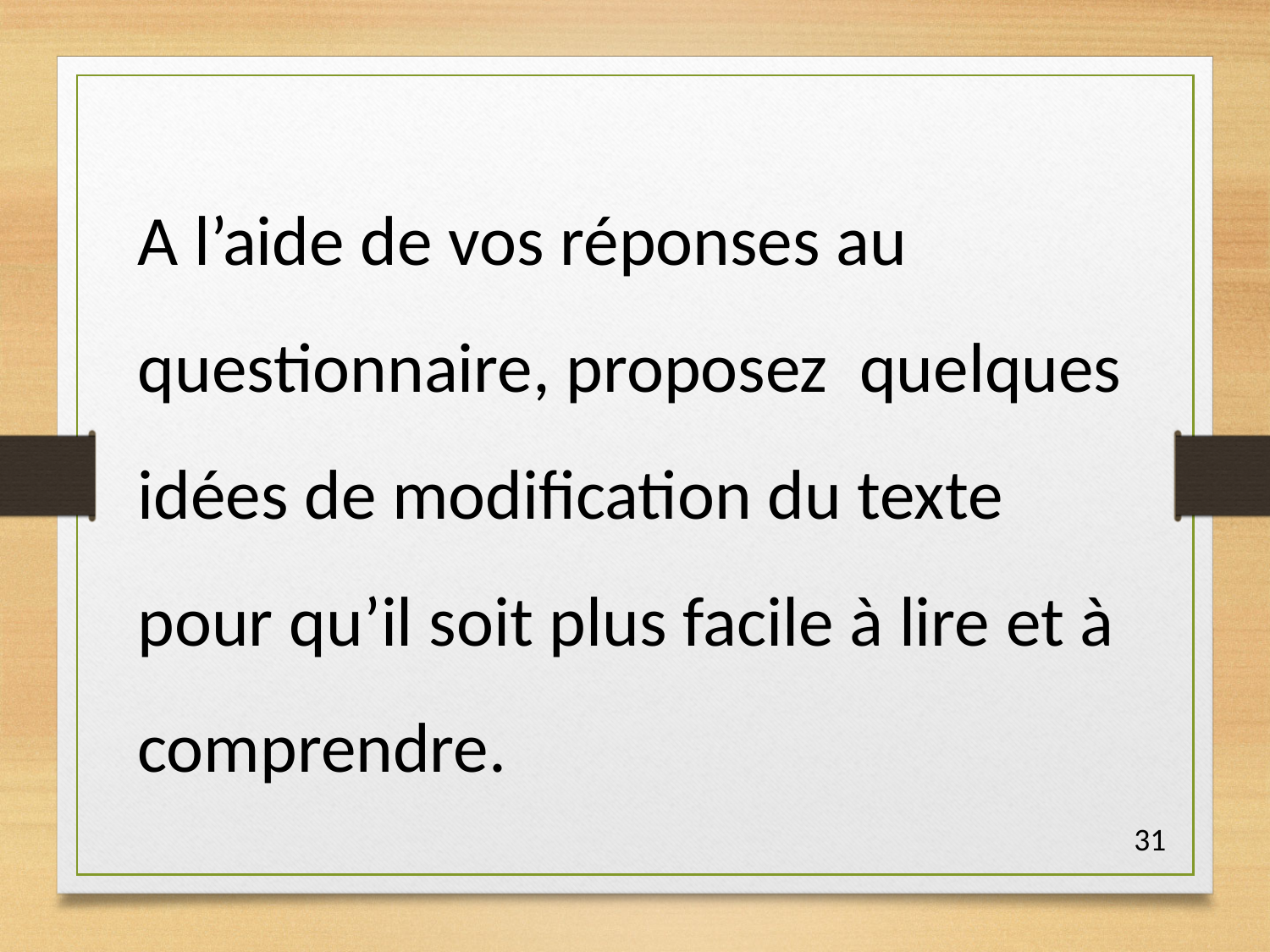

A l’aide de vos réponses au questionnaire, proposez  quelques idées de modification du texte pour qu’il soit plus facile à lire et à comprendre.
31